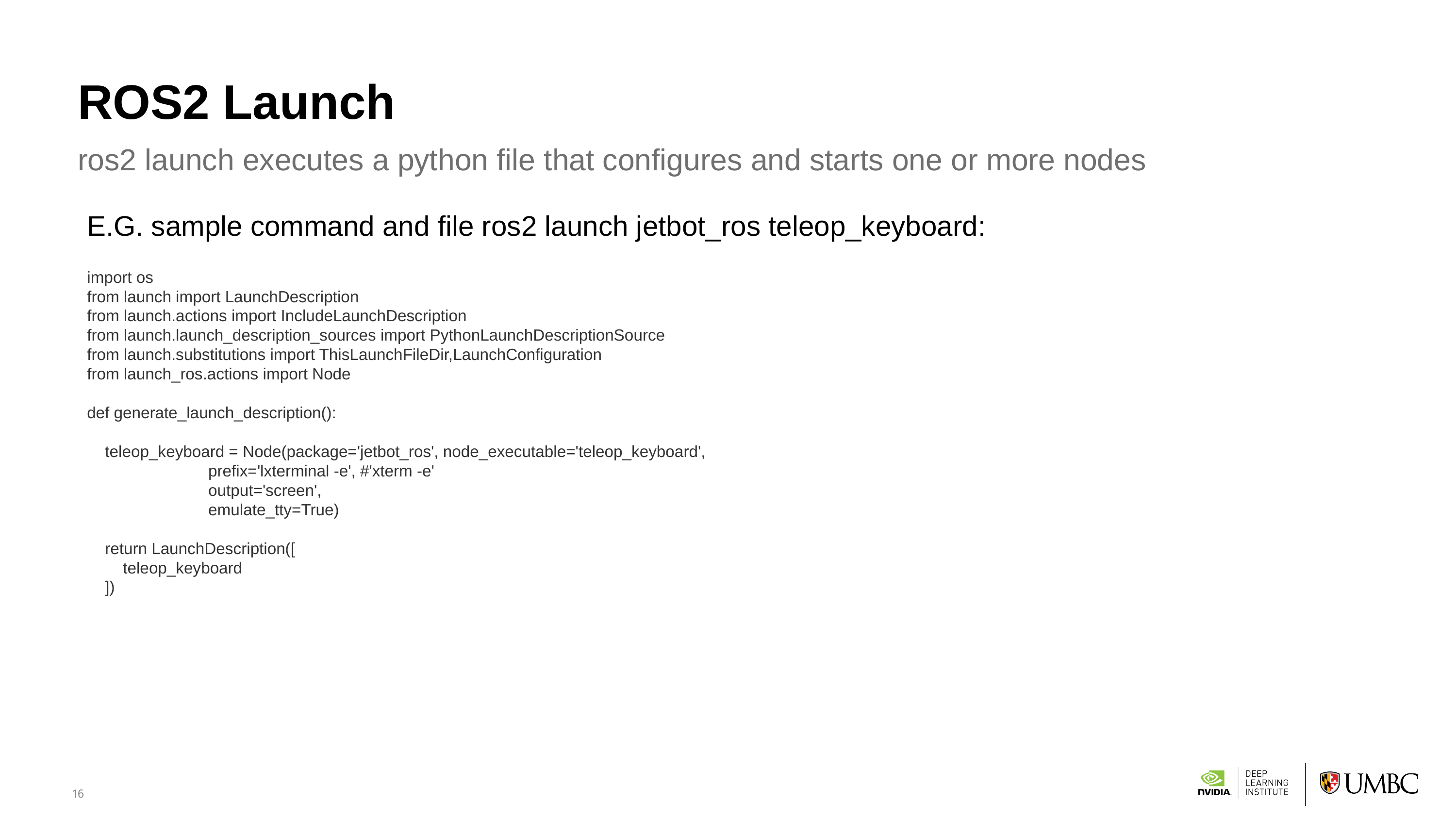

# ROS2 Launch
ros2 launch executes a python file that configures and starts one or more nodes
E.G. sample command and file ros2 launch jetbot_ros teleop_keyboard:

import os
from launch import LaunchDescription
from launch.actions import IncludeLaunchDescription
from launch.launch_description_sources import PythonLaunchDescriptionSource
from launch.substitutions import ThisLaunchFileDir,LaunchConfiguration
from launch_ros.actions import Node

def generate_launch_description():

    teleop_keyboard = Node(package='jetbot_ros', node_executable='teleop_keyboard',
                           prefix='lxterminal -e', #'xterm -e'
                           output='screen',
                           emulate_tty=True)

    return LaunchDescription([
        teleop_keyboard
    ])